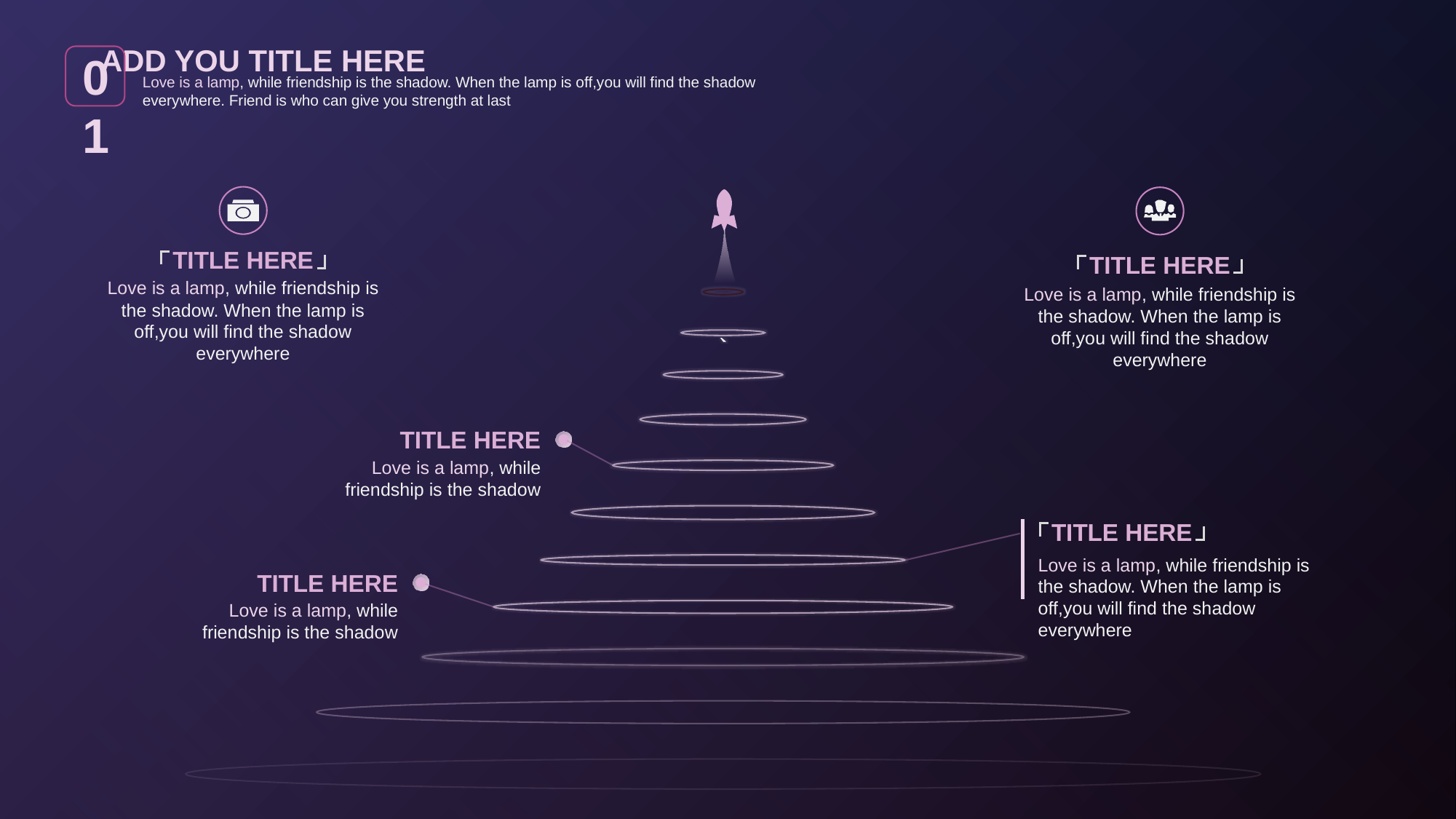

ADD YOU TITLE HERE
Love is a lamp, while friendship is the shadow. When the lamp is off,you will find the shadow everywhere. Friend is who can give you strength at last
01

TITLE HERE
TITLE HERE
Love is a lamp, while friendship is the shadow. When the lamp is off,you will find the shadow everywhere
Love is a lamp, while friendship is the shadow. When the lamp is off,you will find the shadow everywhere

`

TITLE HERE
Love is a lamp, while friendship is the shadow

TITLE HERE
Love is a lamp, while friendship is the shadow. When the lamp is off,you will find the shadow everywhere

TITLE HERE
Love is a lamp, while friendship is the shadow